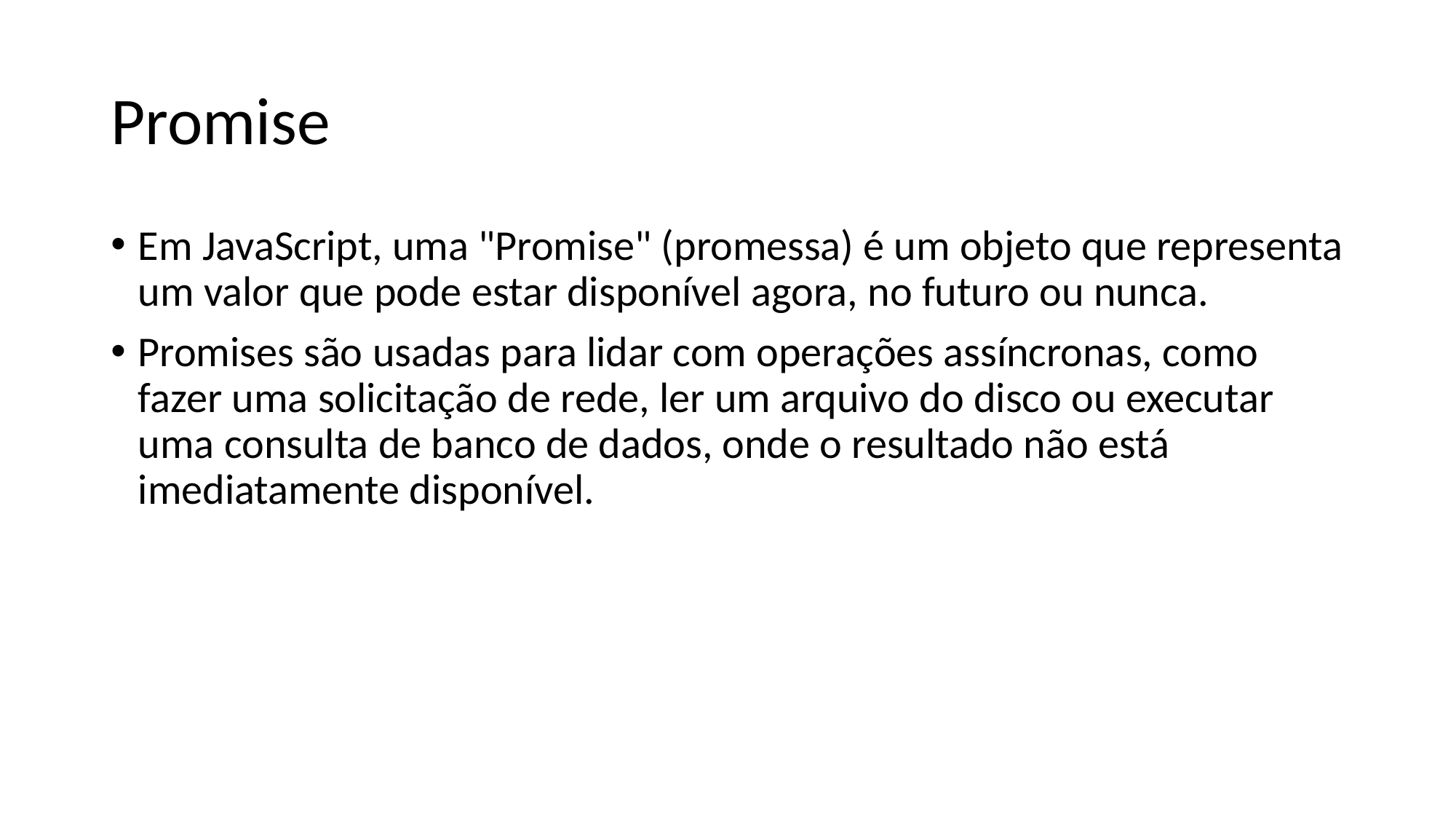

# Promise
Em JavaScript, uma "Promise" (promessa) é um objeto que representa um valor que pode estar disponível agora, no futuro ou nunca.
Promises são usadas para lidar com operações assíncronas, como fazer uma solicitação de rede, ler um arquivo do disco ou executar uma consulta de banco de dados, onde o resultado não está imediatamente disponível.